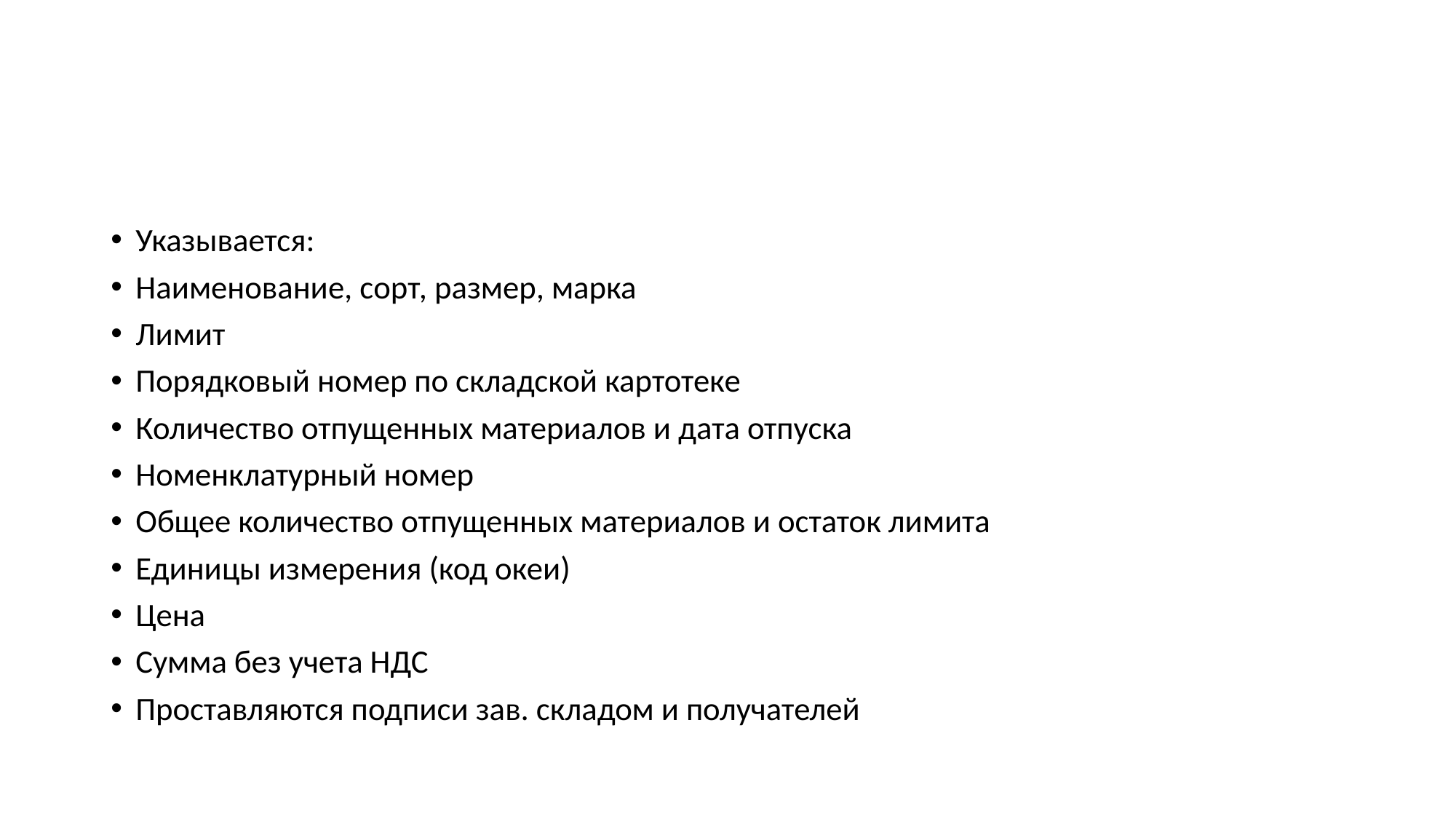

#
Указывается:
Наименование, сорт, размер, марка
Лимит
Порядковый номер по складской картотеке
Количество отпущенных материалов и дата отпуска
Номенклатурный номер
Общее количество отпущенных материалов и остаток лимита
Единицы измерения (код океи)
Цена
Сумма без учета НДС
Проставляются подписи зав. складом и получателей